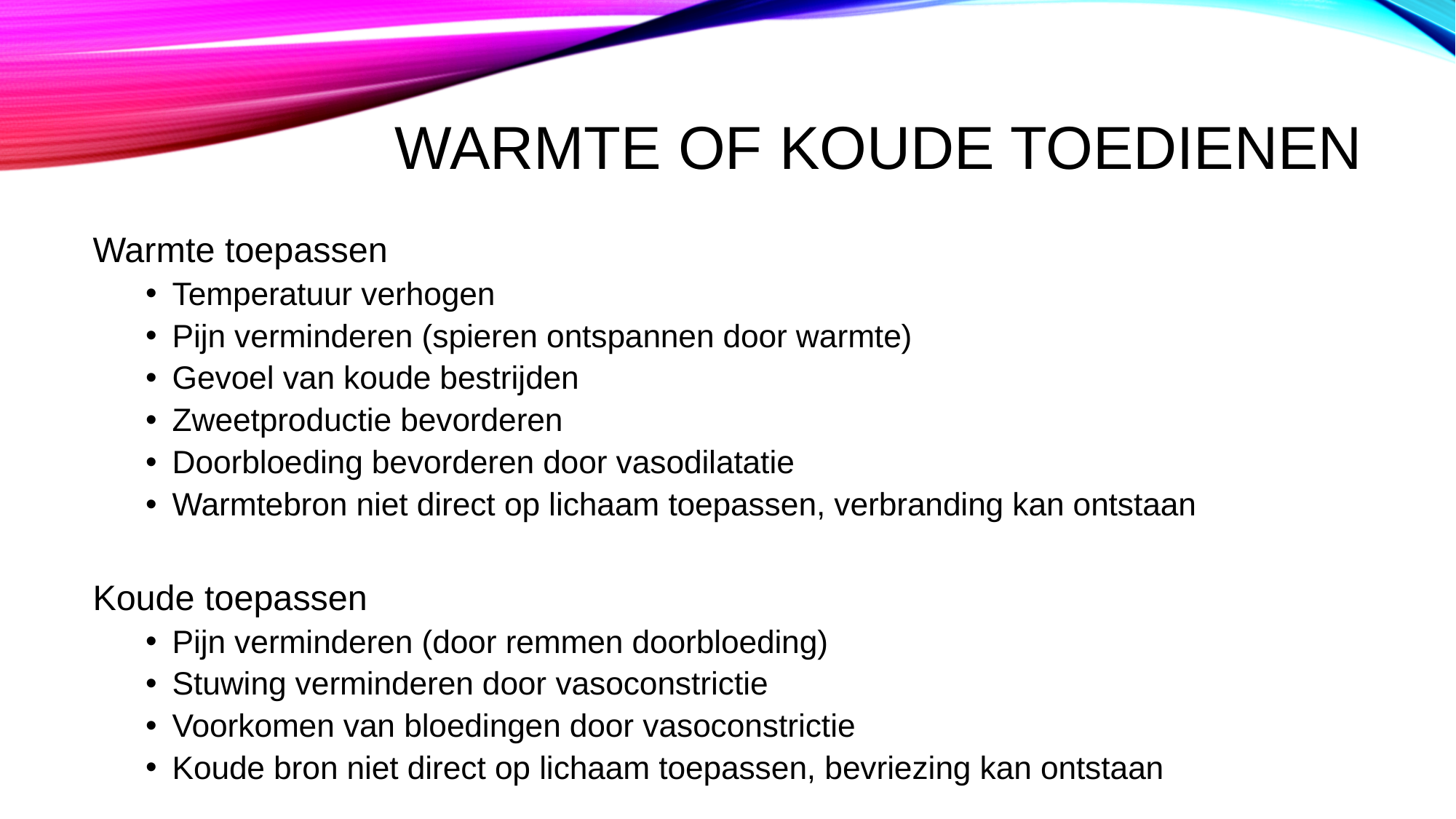

# Warmte of koude toedienen
Warmte toepassen
Temperatuur verhogen
Pijn verminderen (spieren ontspannen door warmte)
Gevoel van koude bestrijden
Zweetproductie bevorderen
Doorbloeding bevorderen door vasodilatatie
Warmtebron niet direct op lichaam toepassen, verbranding kan ontstaan

Koude toepassen
Pijn verminderen (door remmen doorbloeding)
Stuwing verminderen door vasoconstrictie
Voorkomen van bloedingen door vasoconstrictie
Koude bron niet direct op lichaam toepassen, bevriezing kan ontstaan